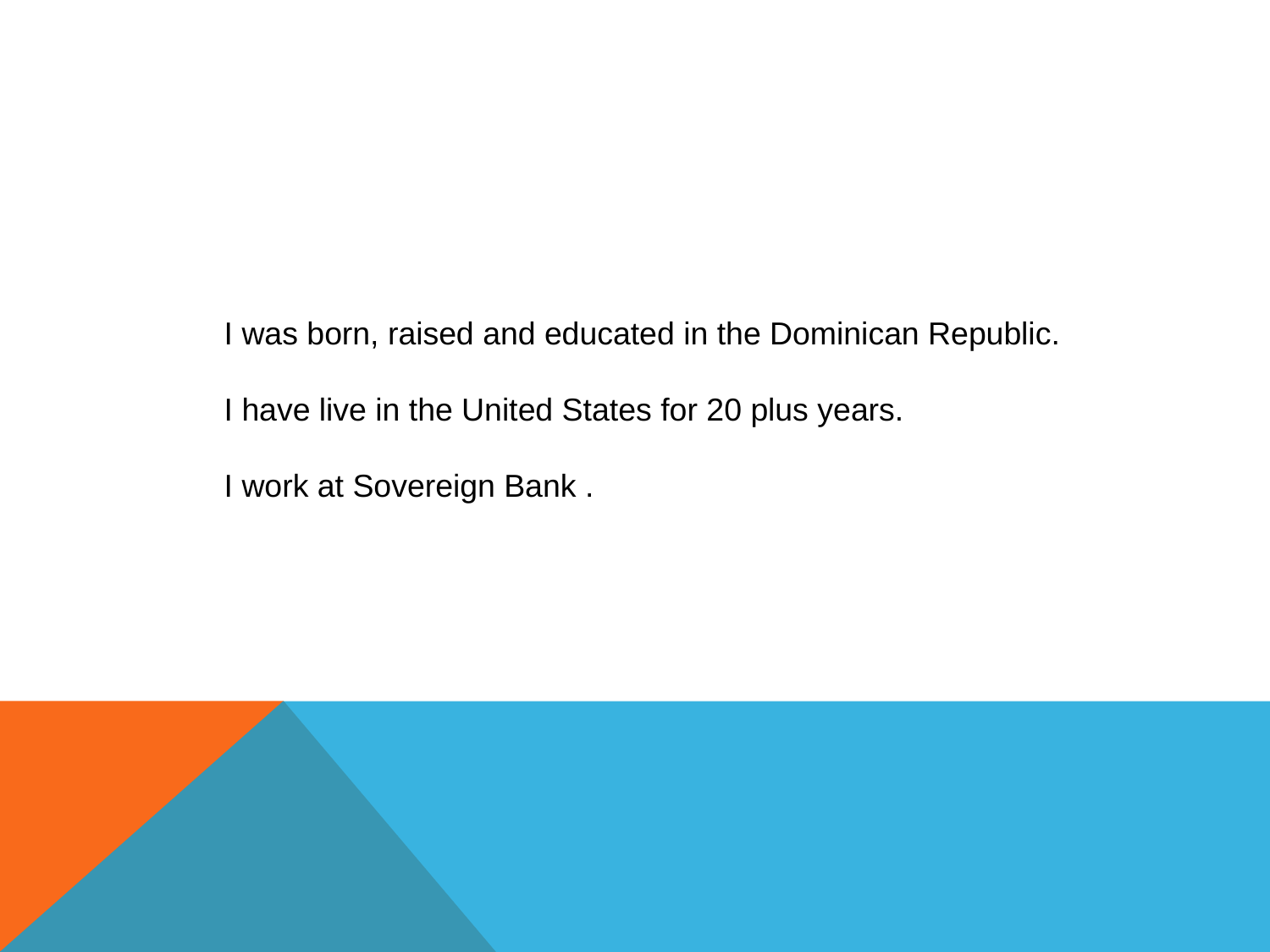

I was born, raised and educated in the Dominican Republic.

I have live in the United States for 20 plus years.

I work at Sovereign Bank .